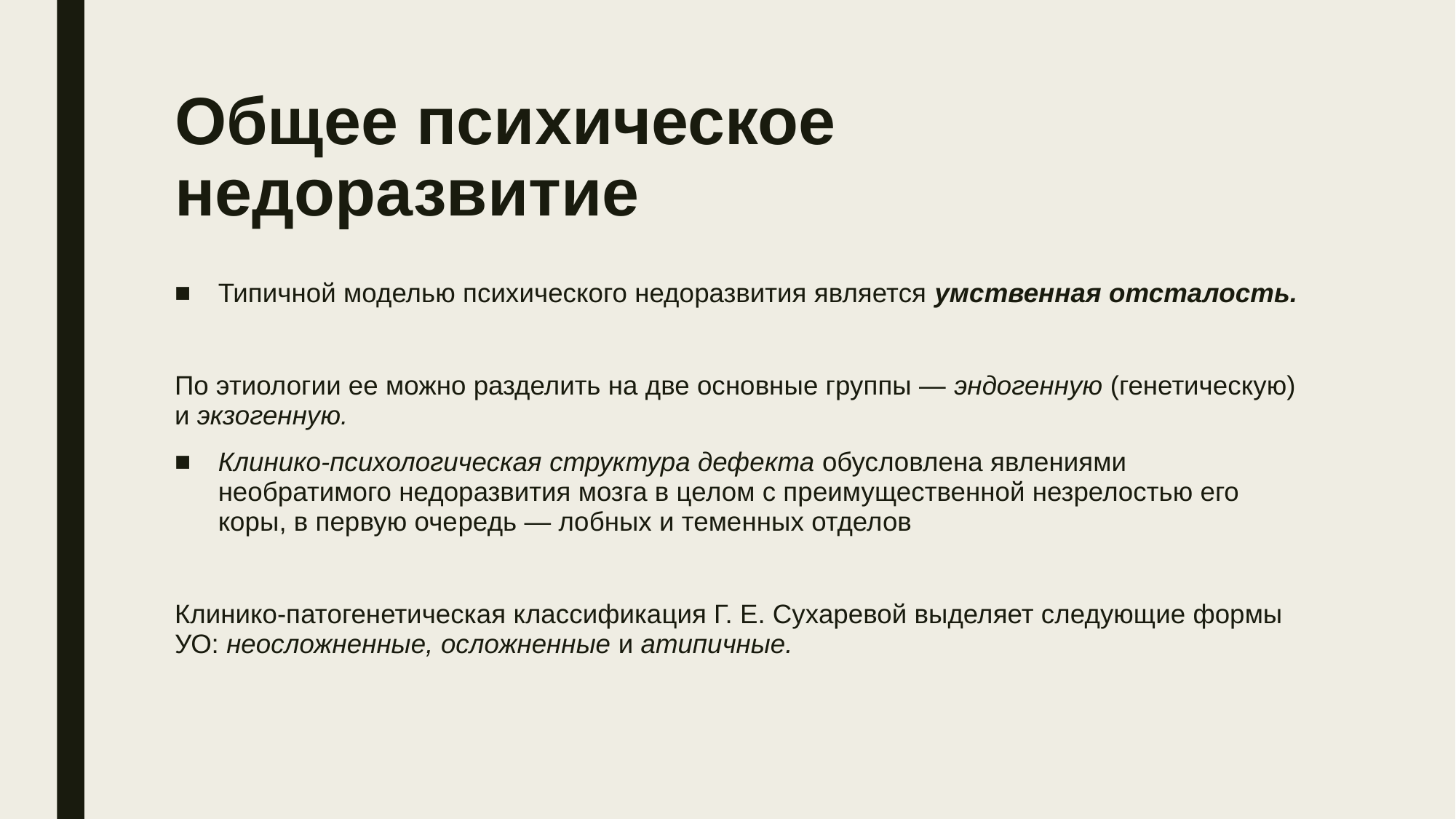

# Общее психическое недоразвитие
Типичной моделью психического недоразвития является умственная отсталость.

По этиологии ее можно разделить на две основные группы — эндогенную (генетическую) и экзогенную.
Клинико-психологическая структура дефекта обусловлена явлениями необратимого недоразвития мозга в це­лом с преимущественной незрелостью его коры, в первую оче­редь — лобных и теменных отделов

Клинико-патогенетическая классификация Г. Е. Сухаревой выделяет следующие формы УО: неосложненные, осложненные и атипичные.